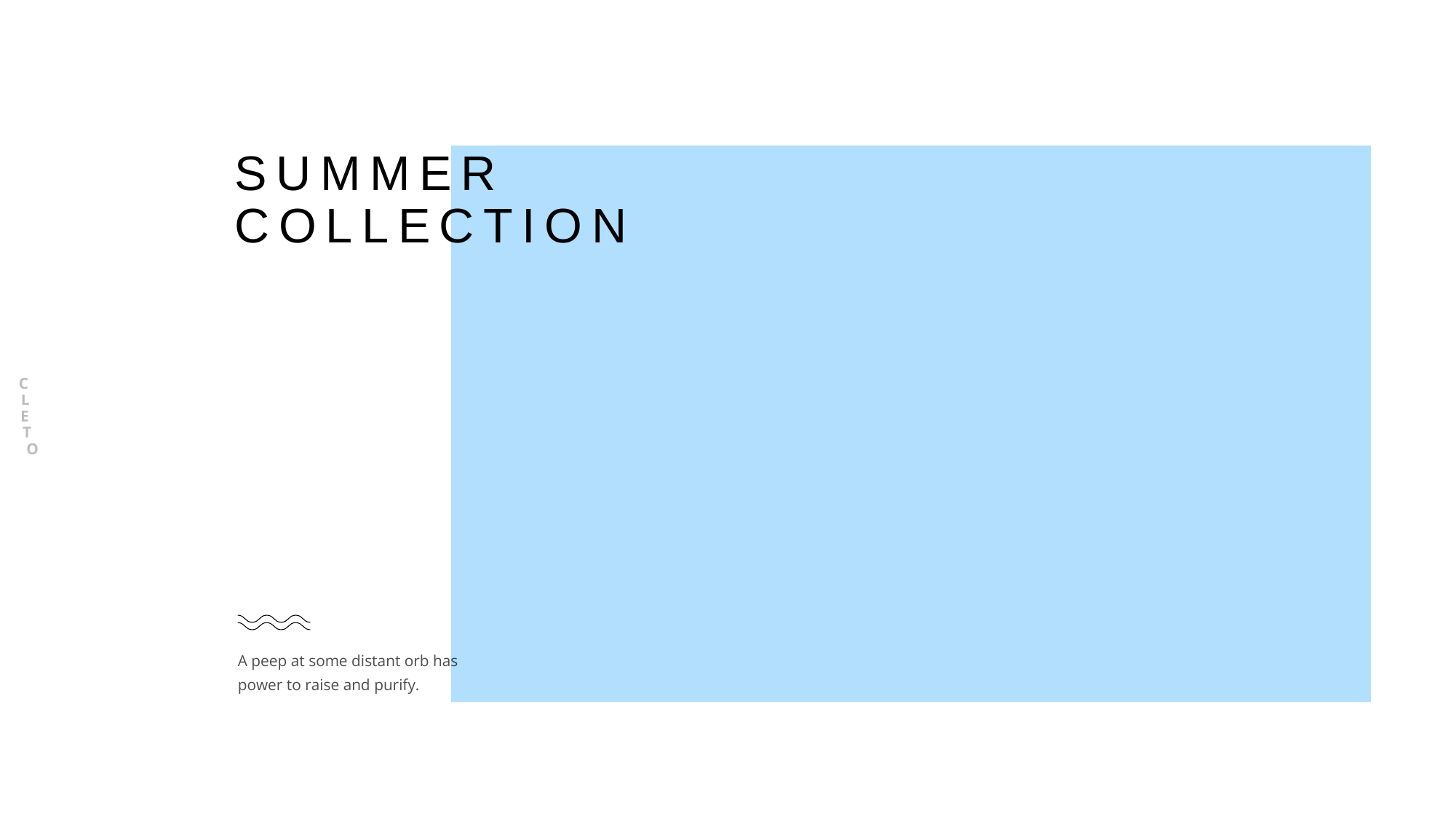

COLLECTION
# SUMMER COLLECTION

A peep at some distant orb has power to raise and purify.